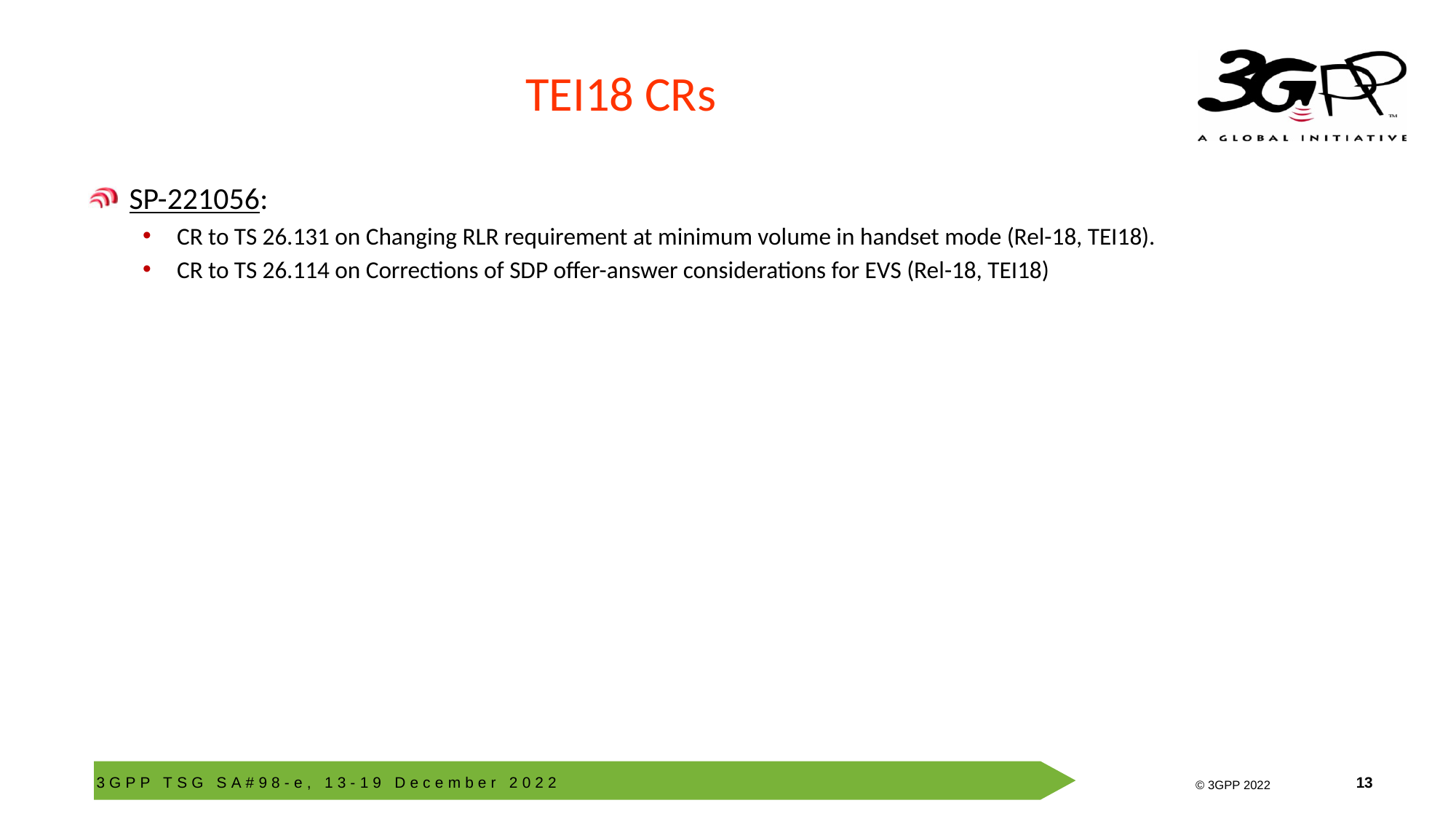

# TEI18 CRs
SP-221056:
CR to TS 26.131 on Changing RLR requirement at minimum volume in handset mode (Rel-18, TEI18).
CR to TS 26.114 on Corrections of SDP offer-answer considerations for EVS (Rel-18, TEI18)